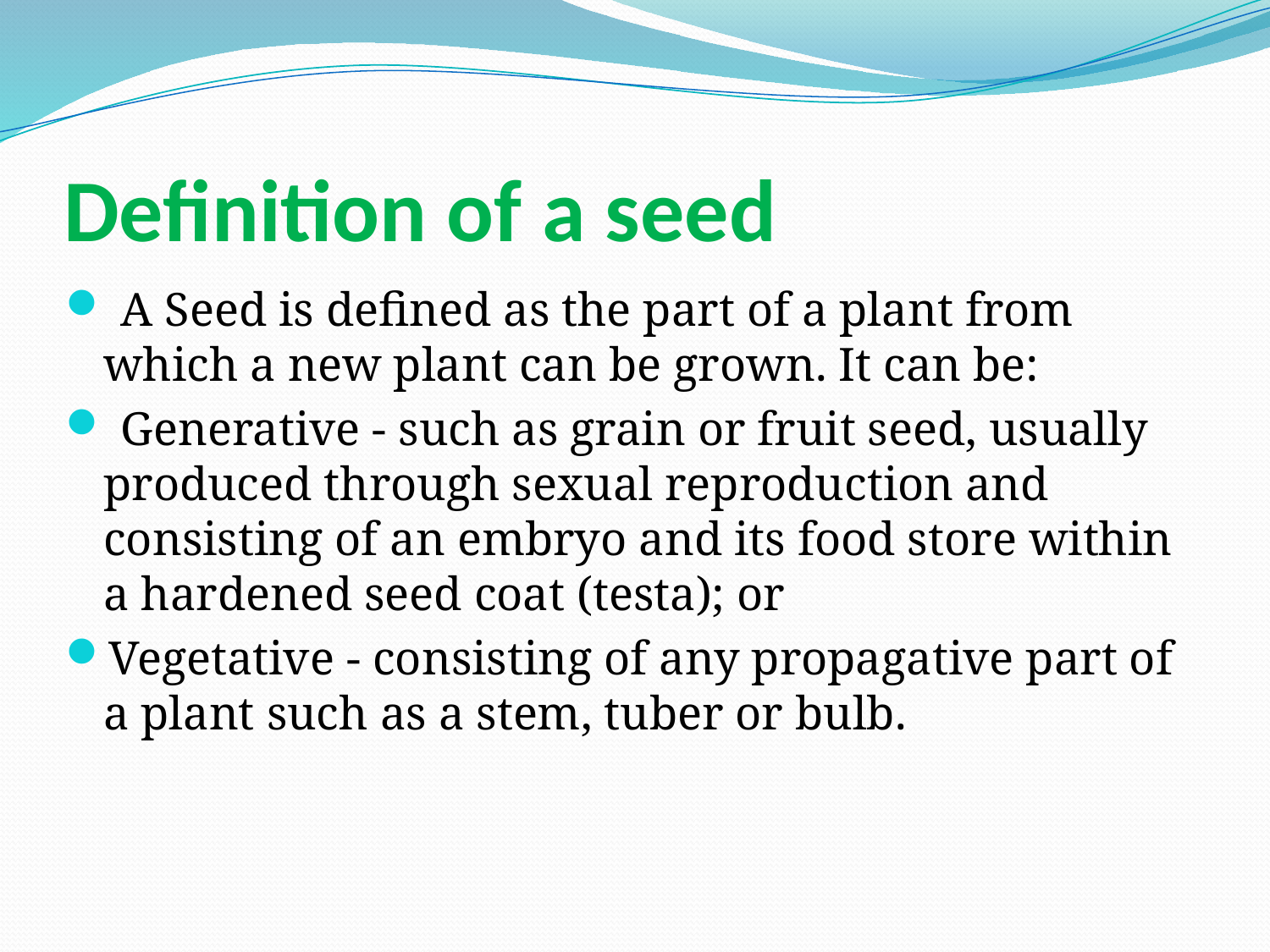

# Definition of a seed
 A Seed is defined as the part of a plant from which a new plant can be grown. It can be:
 Generative - such as grain or fruit seed, usually produced through sexual reproduction and consisting of an embryo and its food store within a hardened seed coat (testa); or
Vegetative - consisting of any propagative part of a plant such as a stem, tuber or bulb.